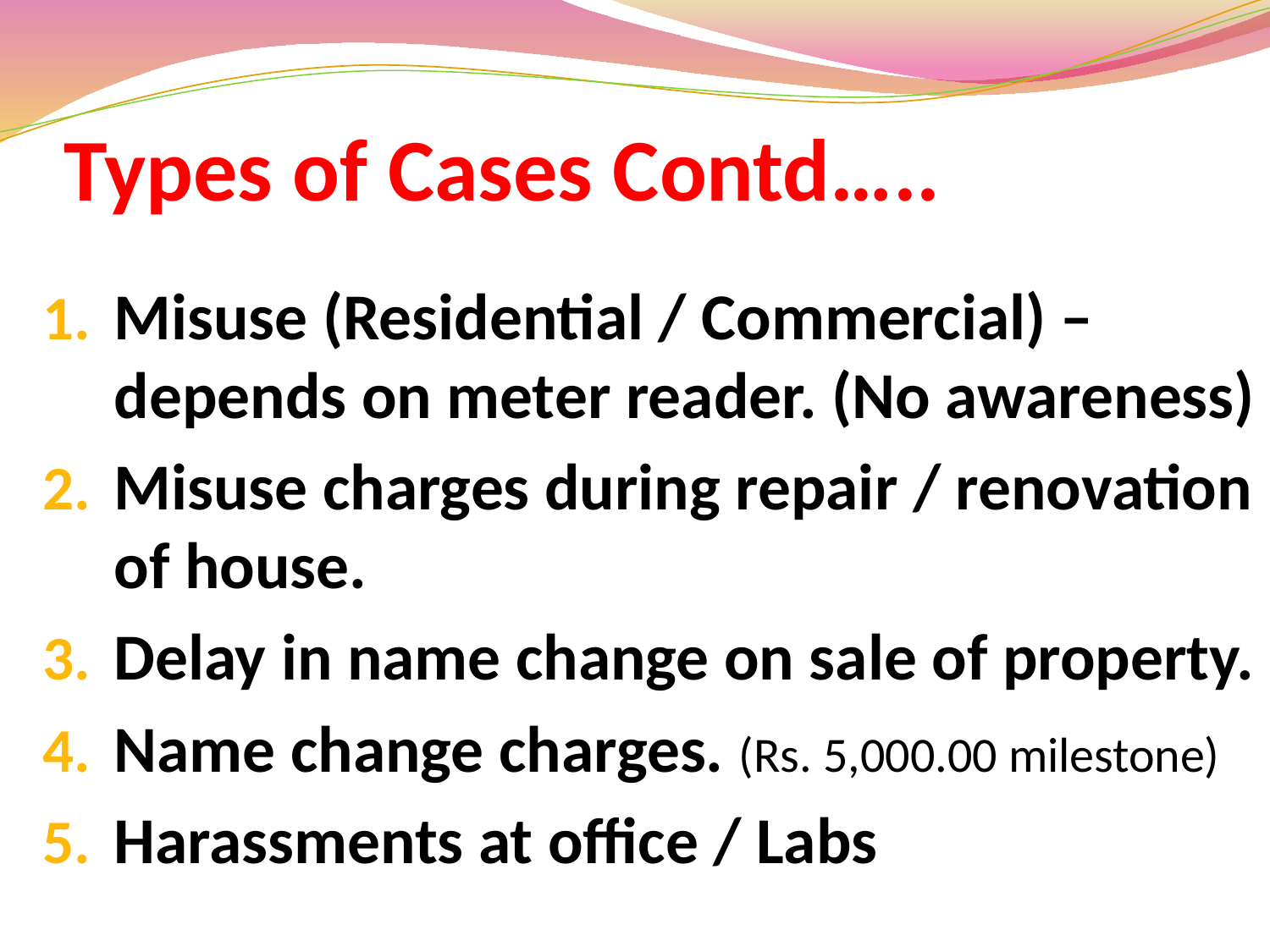

# Types of Cases Contd…..
Misuse (Residential / Commercial) – depends on meter reader. (No awareness)
Misuse charges during repair / renovation of house.
Delay in name change on sale of property.
Name change charges. (Rs. 5,000.00 milestone)
Harassments at office / Labs